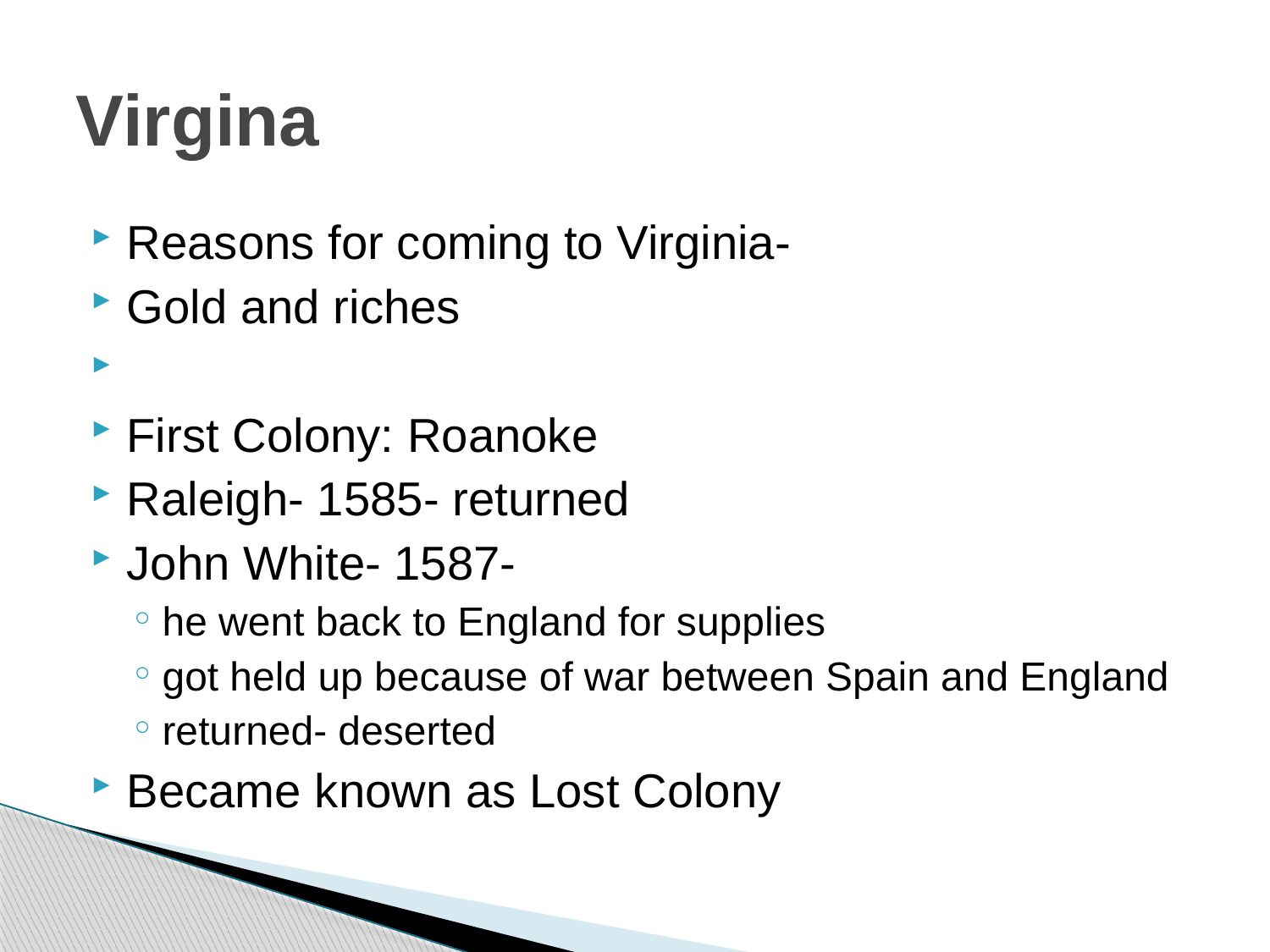

# Virgina
Reasons for coming to Virginia-
Gold and riches

First Colony: Roanoke
Raleigh- 1585- returned
John White- 1587-
he went back to England for supplies
got held up because of war between Spain and England
returned- deserted
Became known as Lost Colony